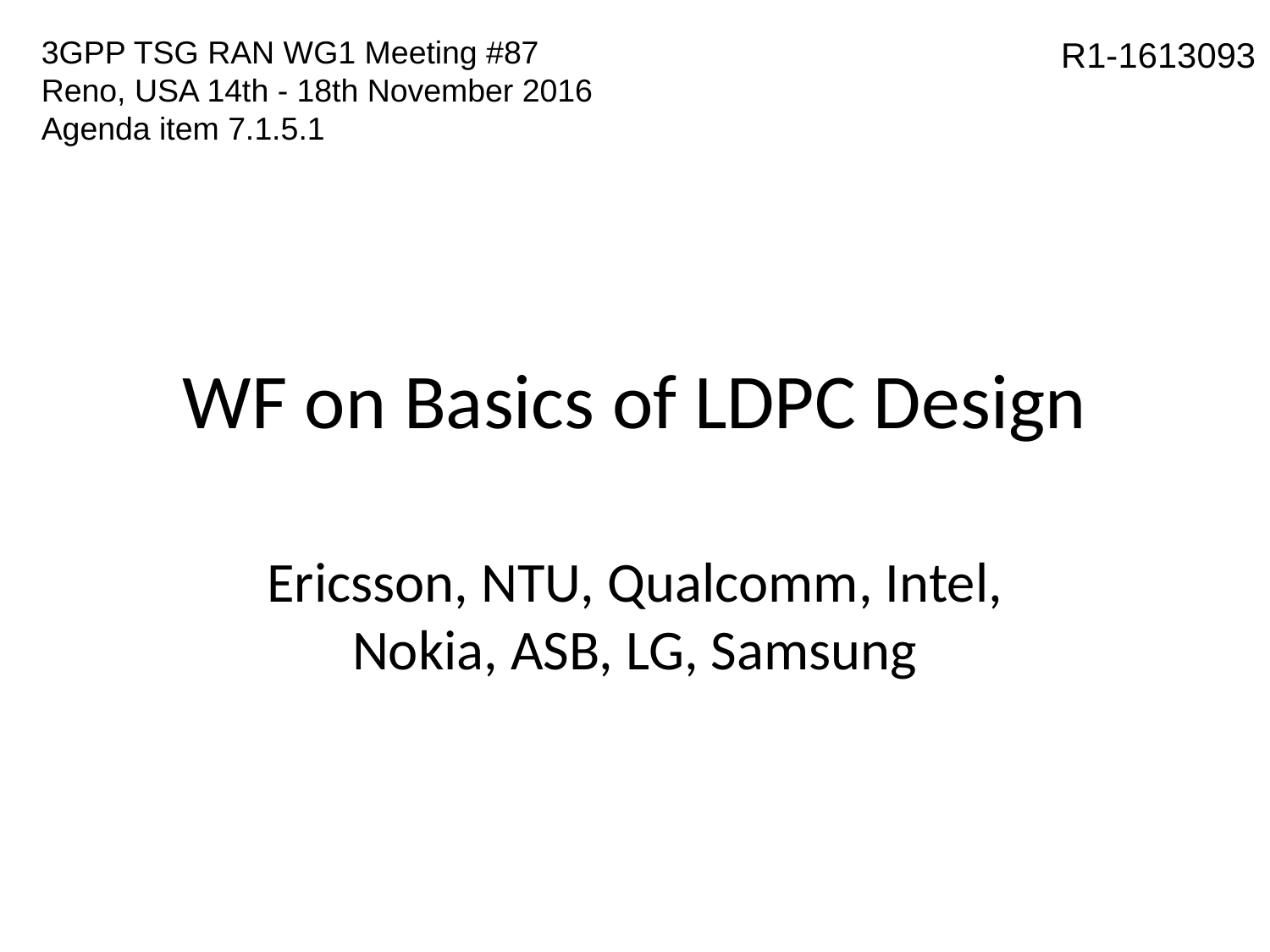

3GPP TSG RAN WG1 Meeting #87
Reno, USA 14th - 18th November 2016
Agenda item 7.1.5.1
R1-1613093
# WF on Basics of LDPC Design
Ericsson, NTU, Qualcomm, Intel, Nokia, ASB, LG, Samsung